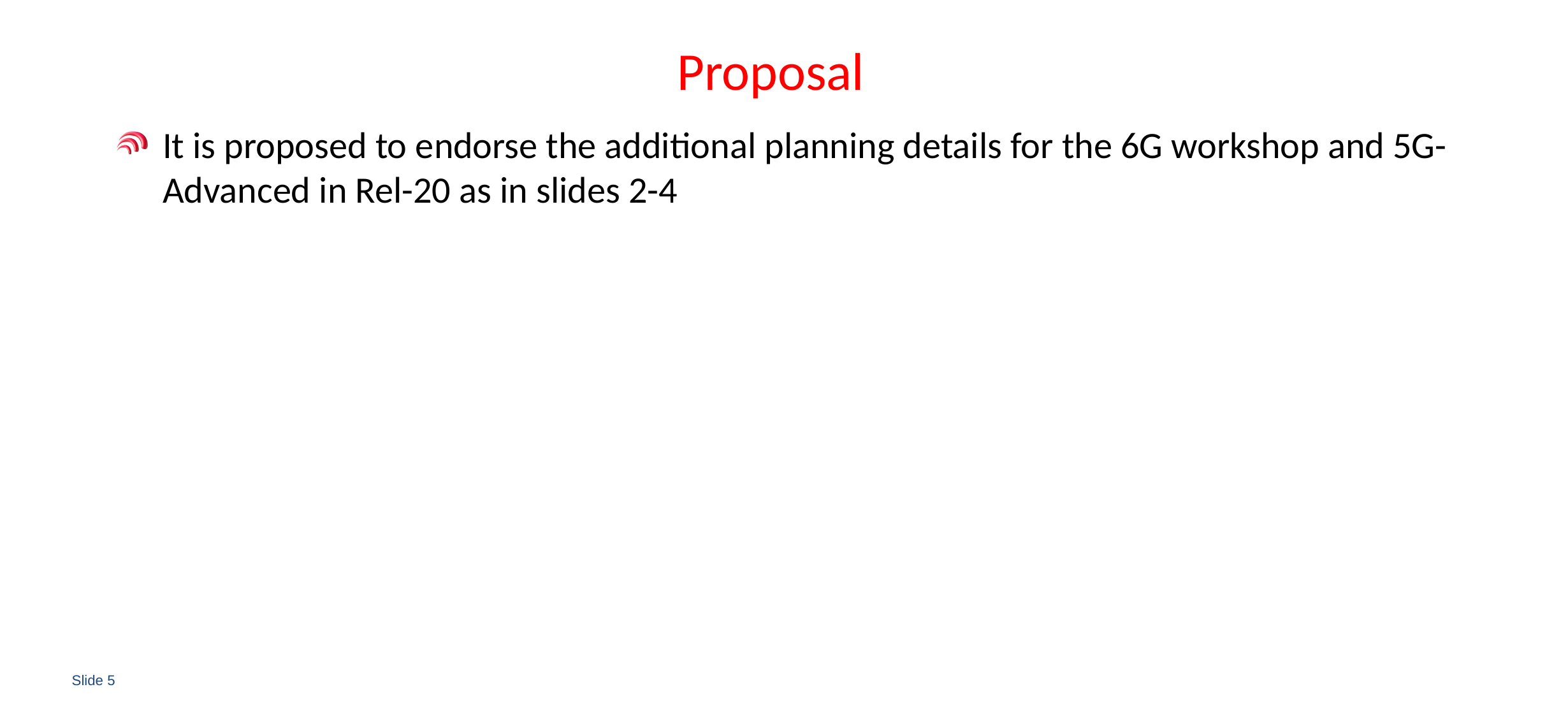

# Proposal
It is proposed to endorse the additional planning details for the 6G workshop and 5G-Advanced in Rel-20 as in slides 2-4